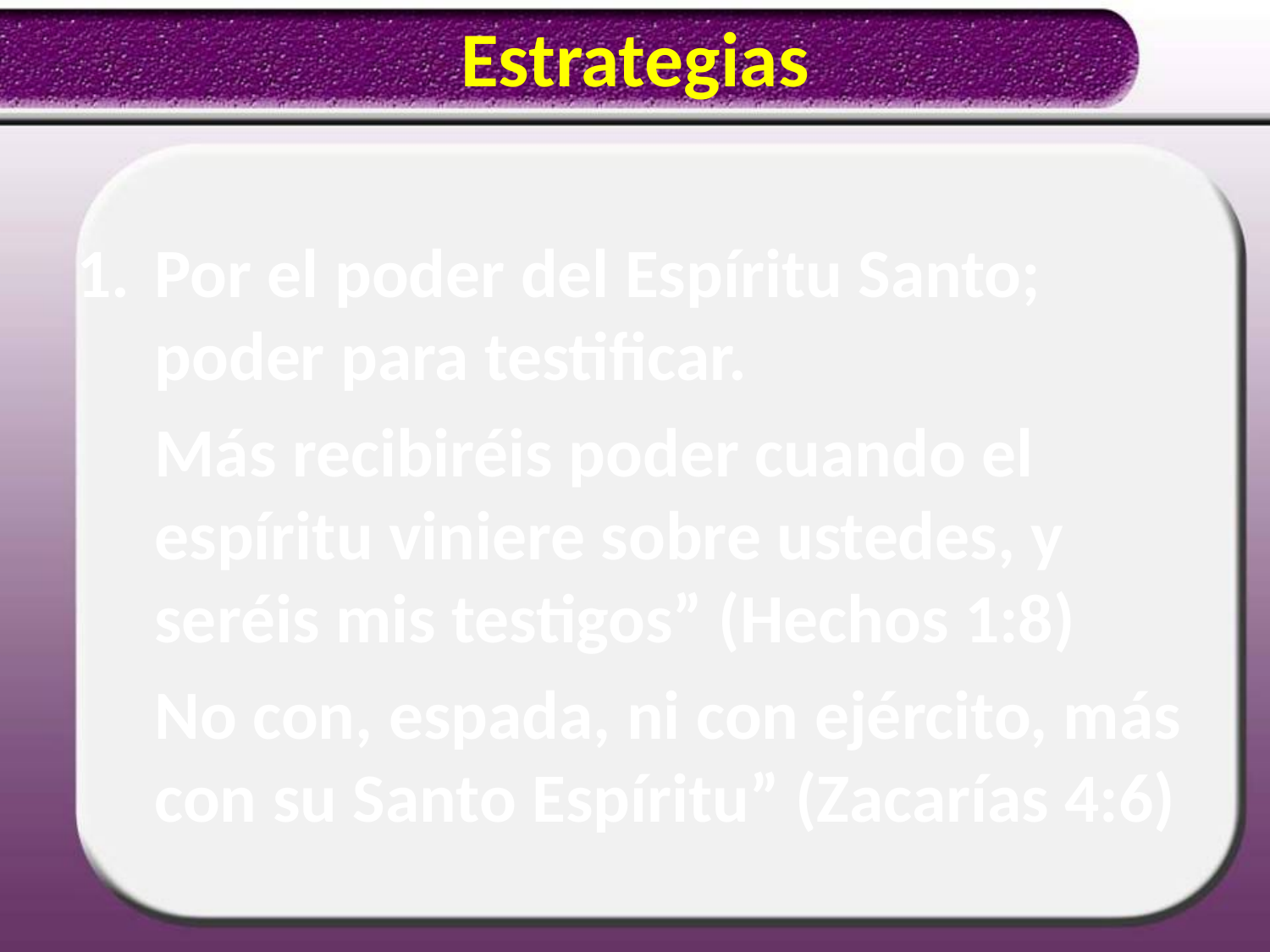

# Estrategias
Por el poder del Espíritu Santo; poder para testificar.
	Más recibiréis poder cuando el espíritu viniere sobre ustedes, y seréis mis testigos” (Hechos 1:8)
	No con, espada, ni con ejército, más con su Santo Espíritu” (Zacarías 4:6)